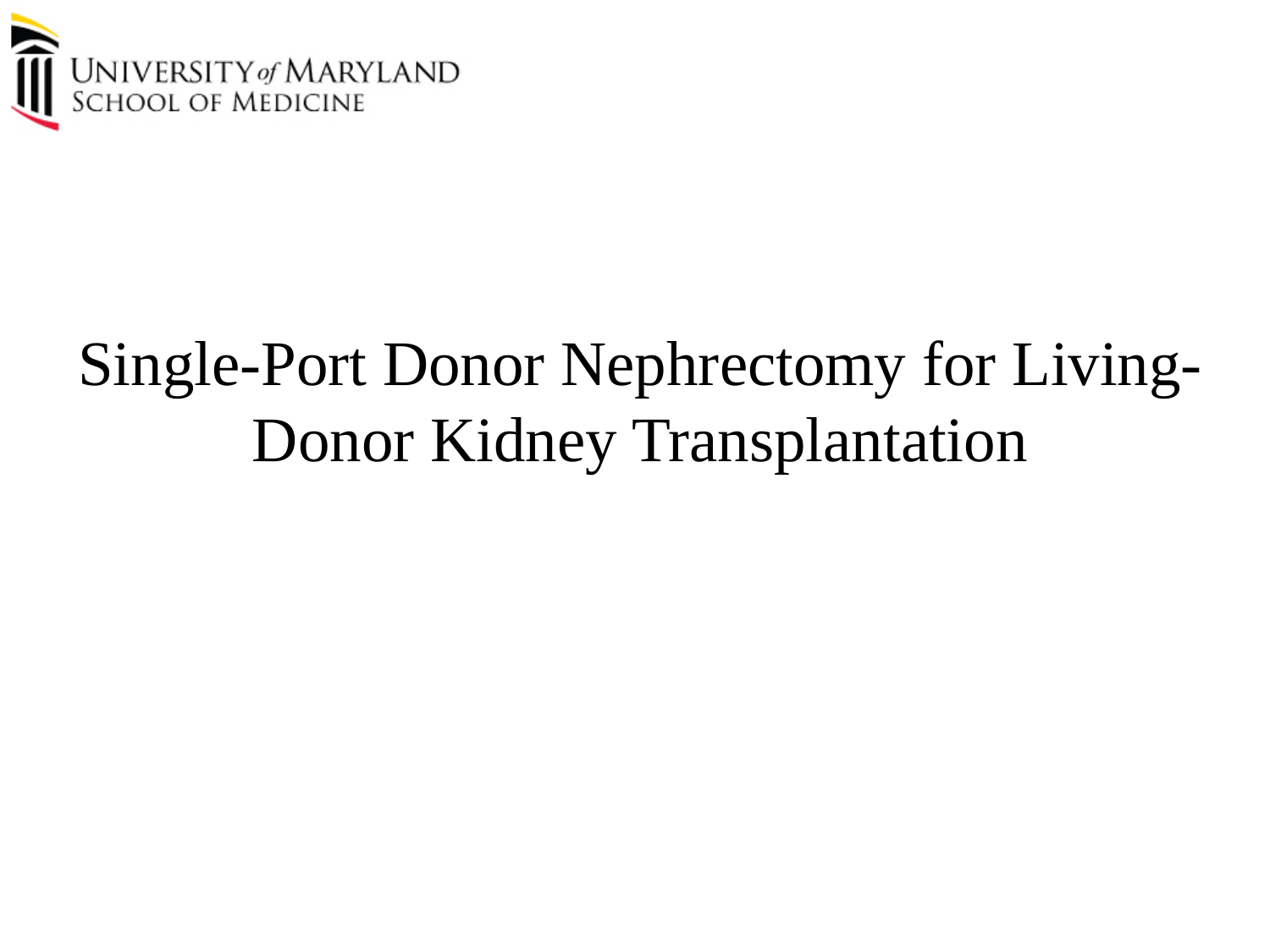

# Single-Port Donor Nephrectomy for Living-Donor Kidney Transplantation